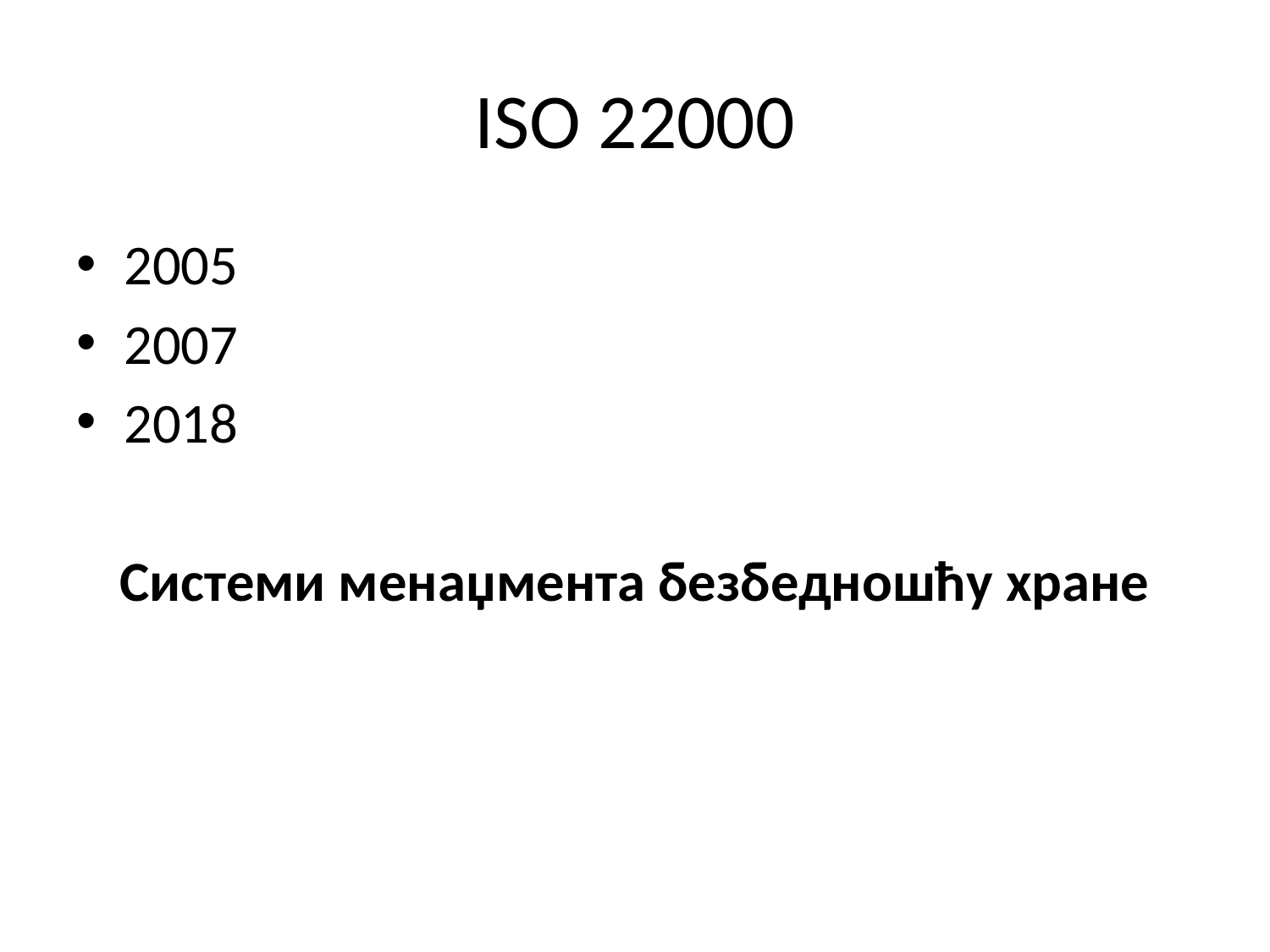

# ISO 22000
2005
2007
2018

Системи менаџмента безбедношћу хране